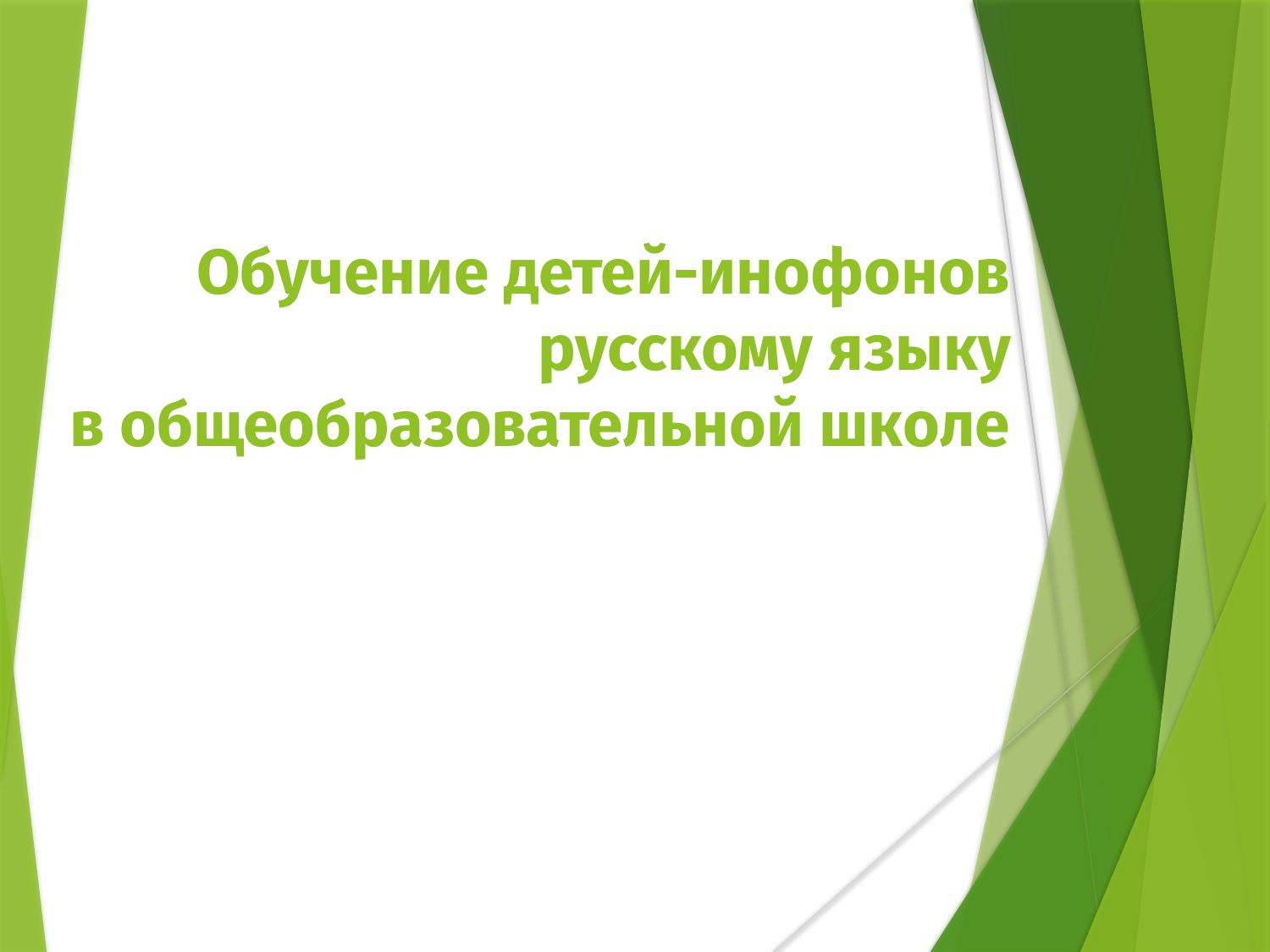

Обучение детей-инофонов русскому языку
 в общеобразовательной школе